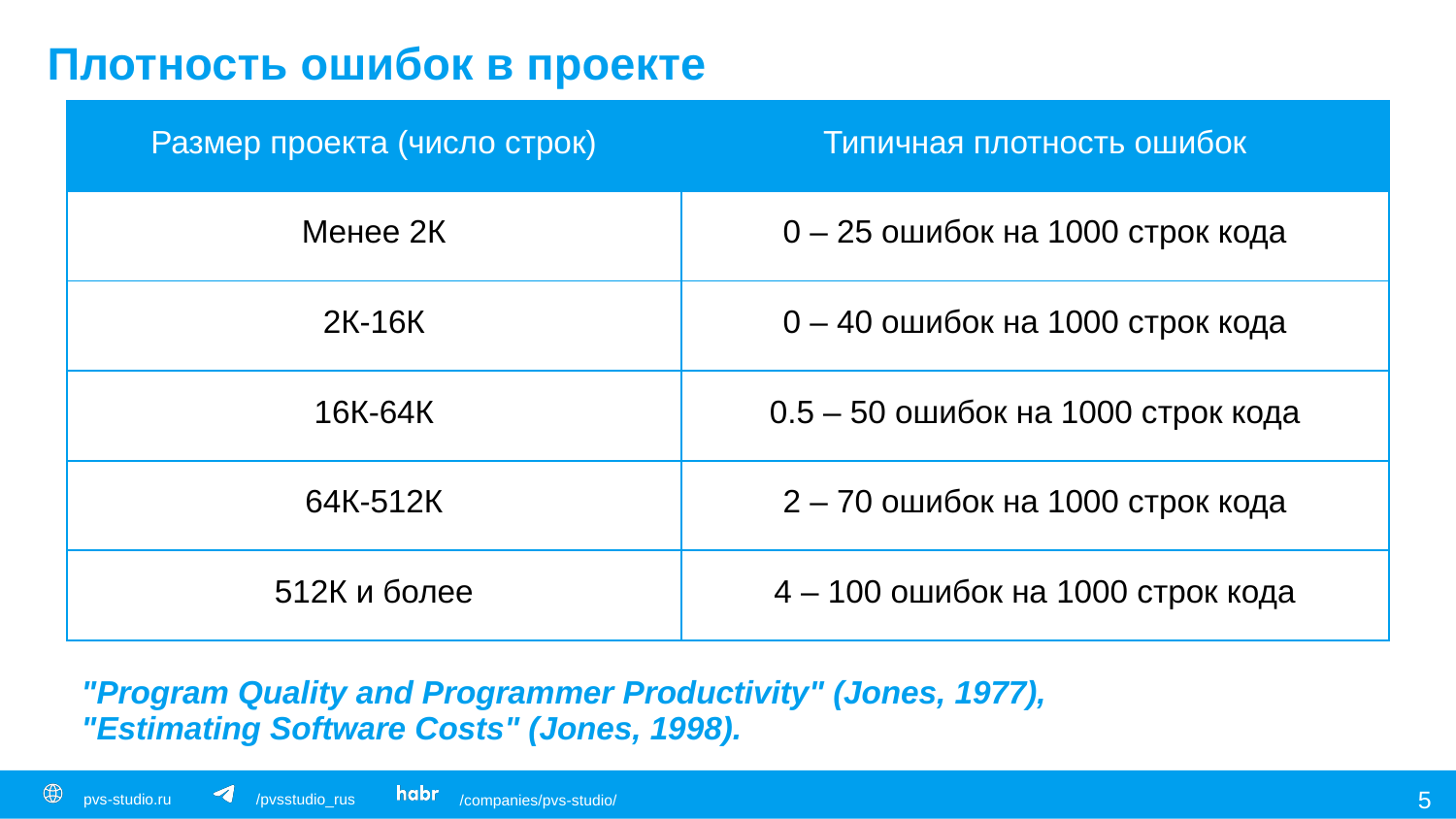

# Плотность ошибок в проекте
| Размер проекта (число строк) | Типичная плотность ошибок |
| --- | --- |
| Менее 2К | 0 – 25 ошибок на 1000 строк кода |
| 2К-16К | 0 – 40 ошибок на 1000 строк кода |
| 16К-64К | 0.5 – 50 ошибок на 1000 строк кода |
| 64К-512К | 2 – 70 ошибок на 1000 строк кода |
| 512К и более | 4 – 100 ошибок на 1000 строк кода |
"Program Quality and Programmer Productivity" (Jones, 1977),
"Estimating Software Costs" (Jones, 1998).